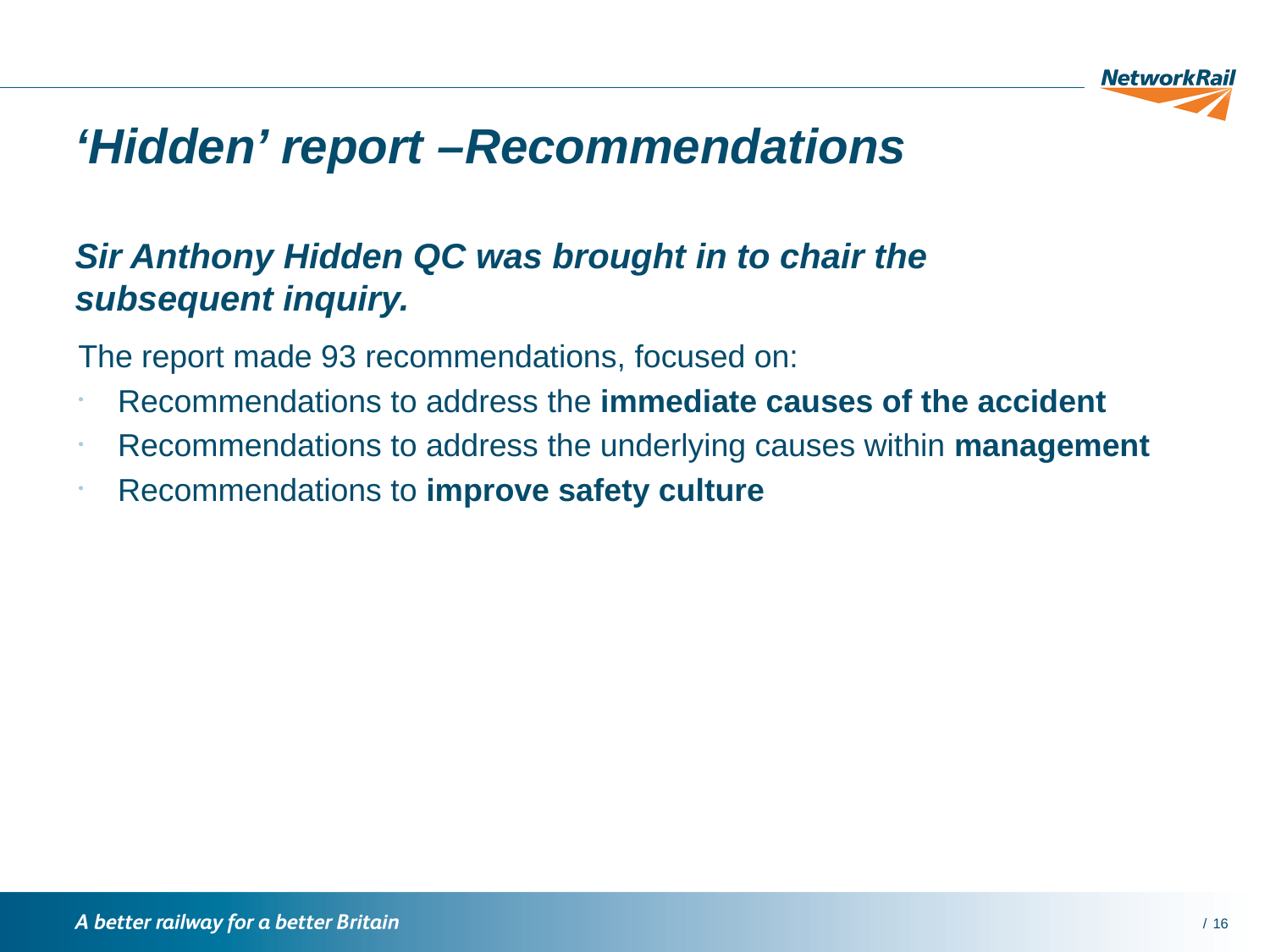

# ‘Hidden’ report –Recommendations Sir Anthony Hidden QC was brought in to chair the subsequent inquiry.
The report made 93 recommendations, focused on:
Recommendations to address the immediate causes of the accident
Recommendations to address the underlying causes within management
Recommendations to improve safety culture
16